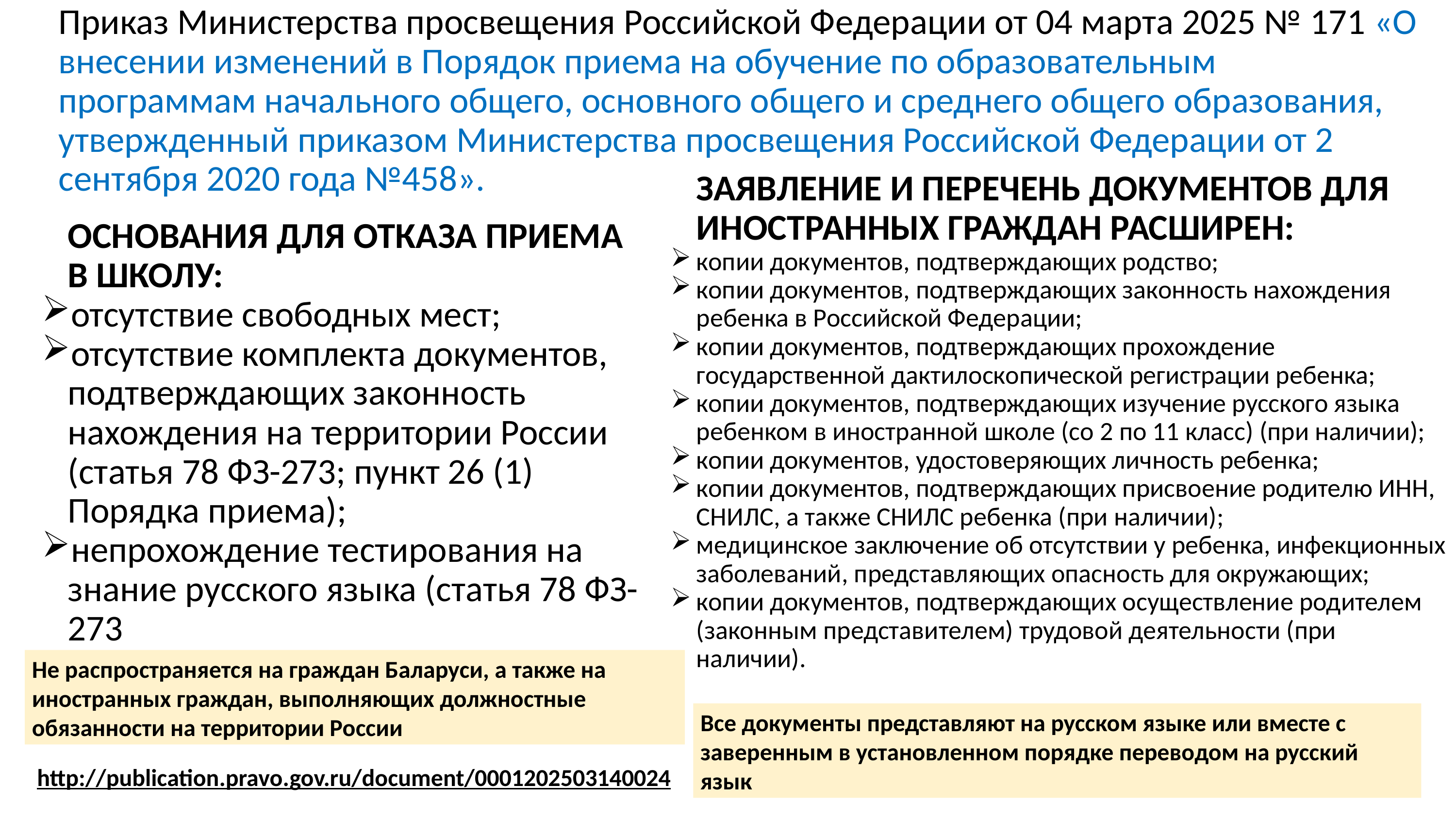

# Приказ Министерства просвещения Российской Федерации от 04 марта 2025 № 171 «О внесении изменений в Порядок приема на обучение по образовательным программам начального общего, основного общего и среднего общего образования, утвержденный приказом Министерства просвещения Российской Федерации от 2 сентября 2020 года №458».
ЗАЯВЛЕНИЕ И ПЕРЕЧЕНЬ ДОКУМЕНТОВ ДЛЯ ИНОСТРАННЫХ ГРАЖДАН РАСШИРЕН:
копии документов, подтверждающих родство;
копии документов, подтверждающих законность нахождения ребенка в Российской Федерации;
копии документов, подтверждающих прохождение государственной дактилоскопической регистрации ребенка;
копии документов, подтверждающих изучение русского языка ребенком в иностранной школе (со 2 по 11 класс) (при наличии);
копии документов, удостоверяющих личность ребенка;
копии документов, подтверждающих присвоение родителю ИНН, СНИЛС, а также СНИЛС ребенка (при наличии);
медицинское заключение об отсутствии у ребенка, инфекционных заболеваний, представляющих опасность для окружающих;
копии документов, подтверждающих осуществление родителем (законным представителем) трудовой деятельности (при наличии).
ОСНОВАНИЯ ДЛЯ ОТКАЗА ПРИЕМА В ШКОЛУ:
отсутствие свободных мест;
отсутствие комплекта документов, подтверждающих законность нахождения на территории России (статья 78 ФЗ-273; пункт 26 (1) Порядка приема);
непрохождение тестирования на знание русского языка (статья 78 ФЗ-273
Не распространяется на граждан Баларуси, а также на иностранных граждан, выполняющих должностные обязанности на территории России
Все документы представляют на русском языке или вместе с заверенным в установленном порядке переводом на русский язык
http://publication.pravo.gov.ru/document/0001202503140024